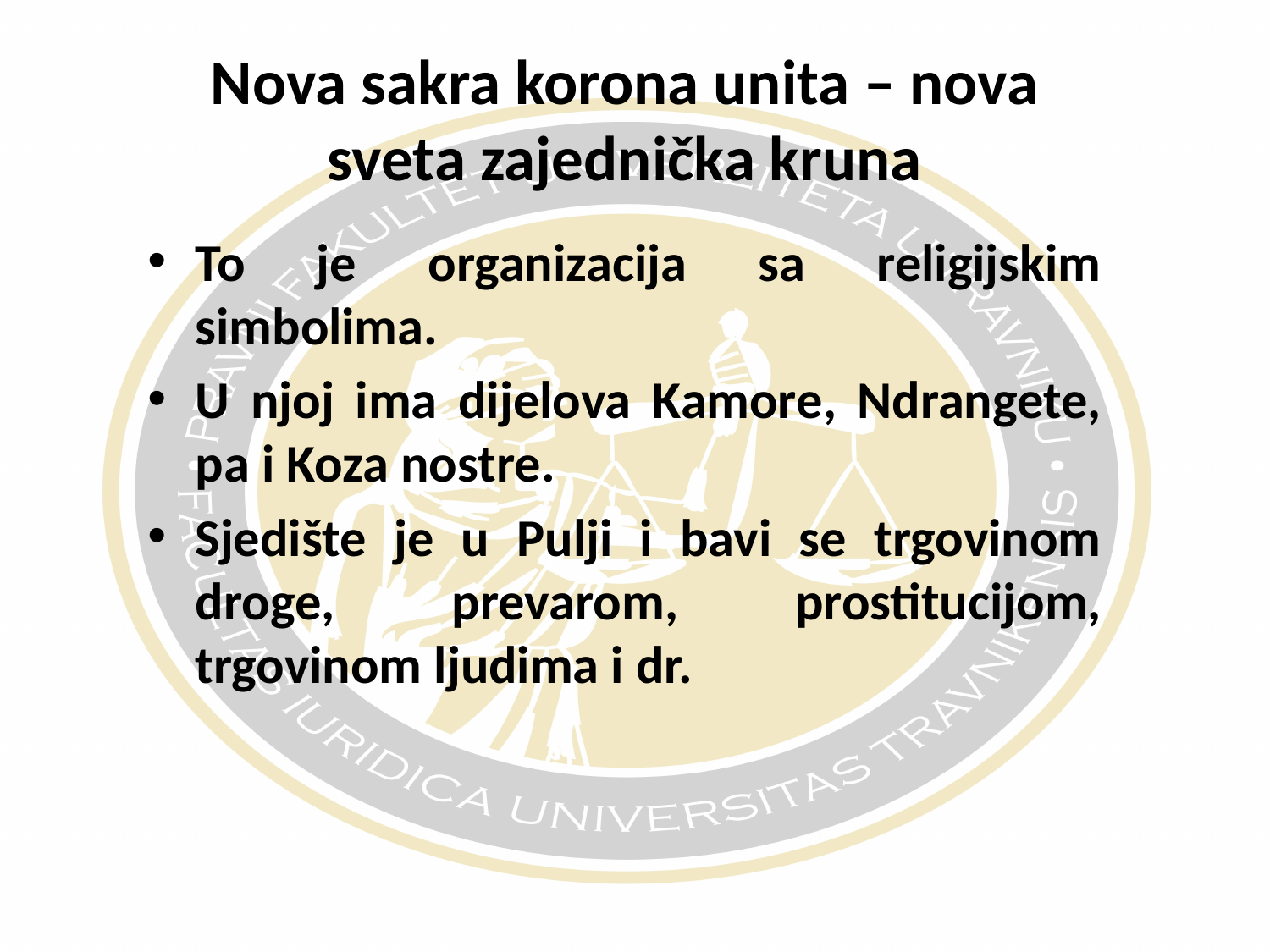

# Nova sakra korona unita – nova sveta zajednička kruna
To je organizacija sa religijskim simbolima.
U njoj ima dijelova Kamore, Ndrangete, pa i Koza nostre.
Sjedište je u Pulji i bavi se trgovinom droge, prevarom, prostitucijom, trgovinom ljudima i dr.